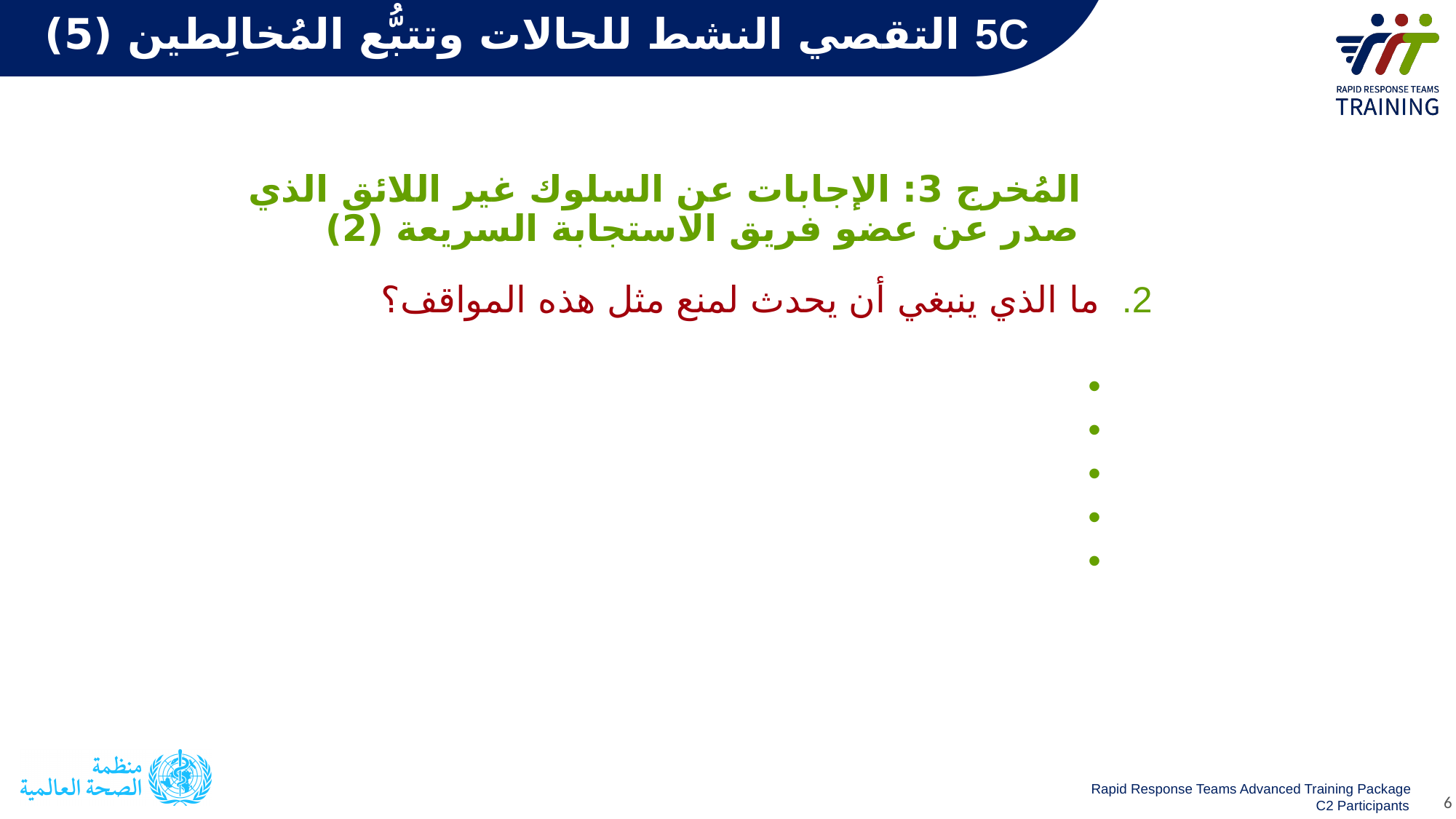

# 5C التقصي النشط للحالات وتتبُّع المُخالِطين (5)
المُخرج 3: الإجابات عن السلوك غير اللائق الذي صدر عن عضو فريق الاستجابة السريعة (2)
ما الذي ينبغي أن يحدث لمنع مثل هذه المواقف؟